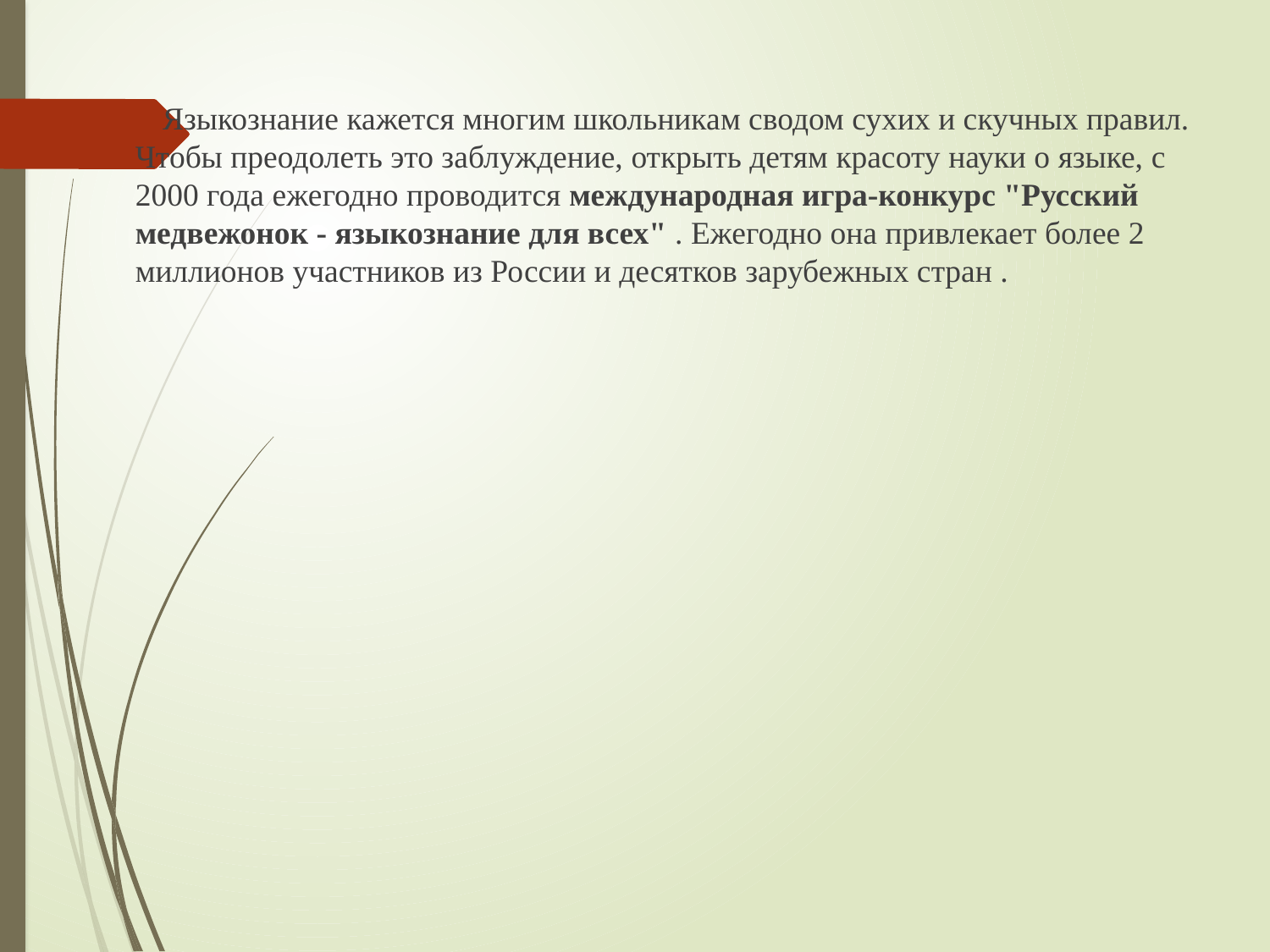

Языкознание кажется многим школьникам сводом сухих и скучных правил. Чтобы преодолеть это заблуждение, открыть детям красоту науки о языке, с 2000 года ежегодно проводится международная игра-конкурс "Русский медвежонок - языкознание для всех" . Ежегодно она привлекает более 2 миллионов участников из России и десятков зарубежных стран .